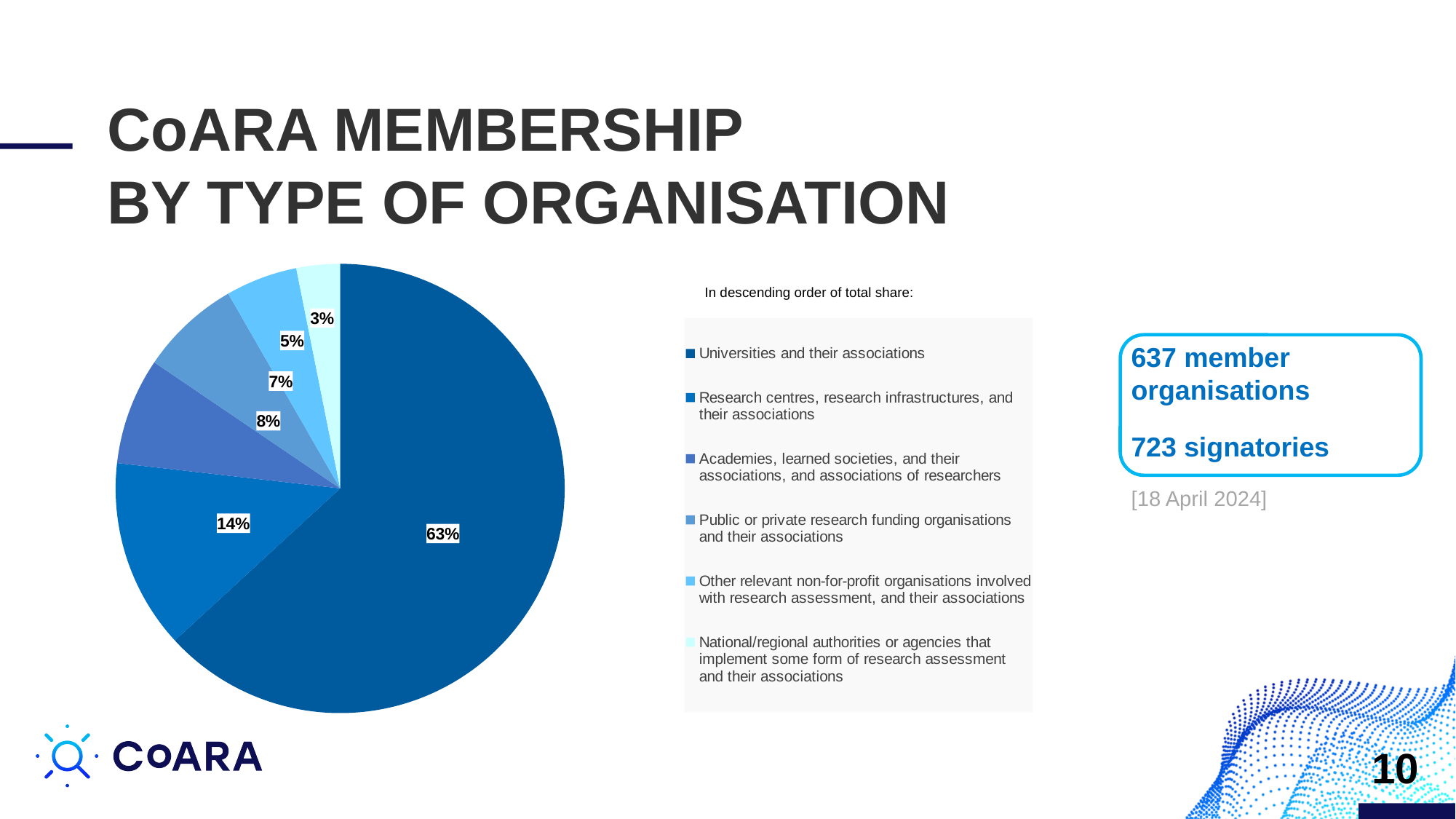

# CoARA Membership by type of organisation

### Chart

| Category | Distribition of CoARA membership per types of organisations |
|---|---|
| Universities and their associations | 403.0 |
| Research centres, research infrastructures, and their associations | 87.0 |
| Academies, learned societies, and their associations, and associations of researchers | 49.0 |
| Public or private research funding organisations and their associations | 46.0 |
| Other relevant non-for-profit organisations involved with research assessment, and their associations | 33.0 |
| National/regional authorities or agencies that implement some form of research assessment and their associations | 20.0 |
In descending order of total share:

637 member organisations
723 signatories
[18 April 2024]
10